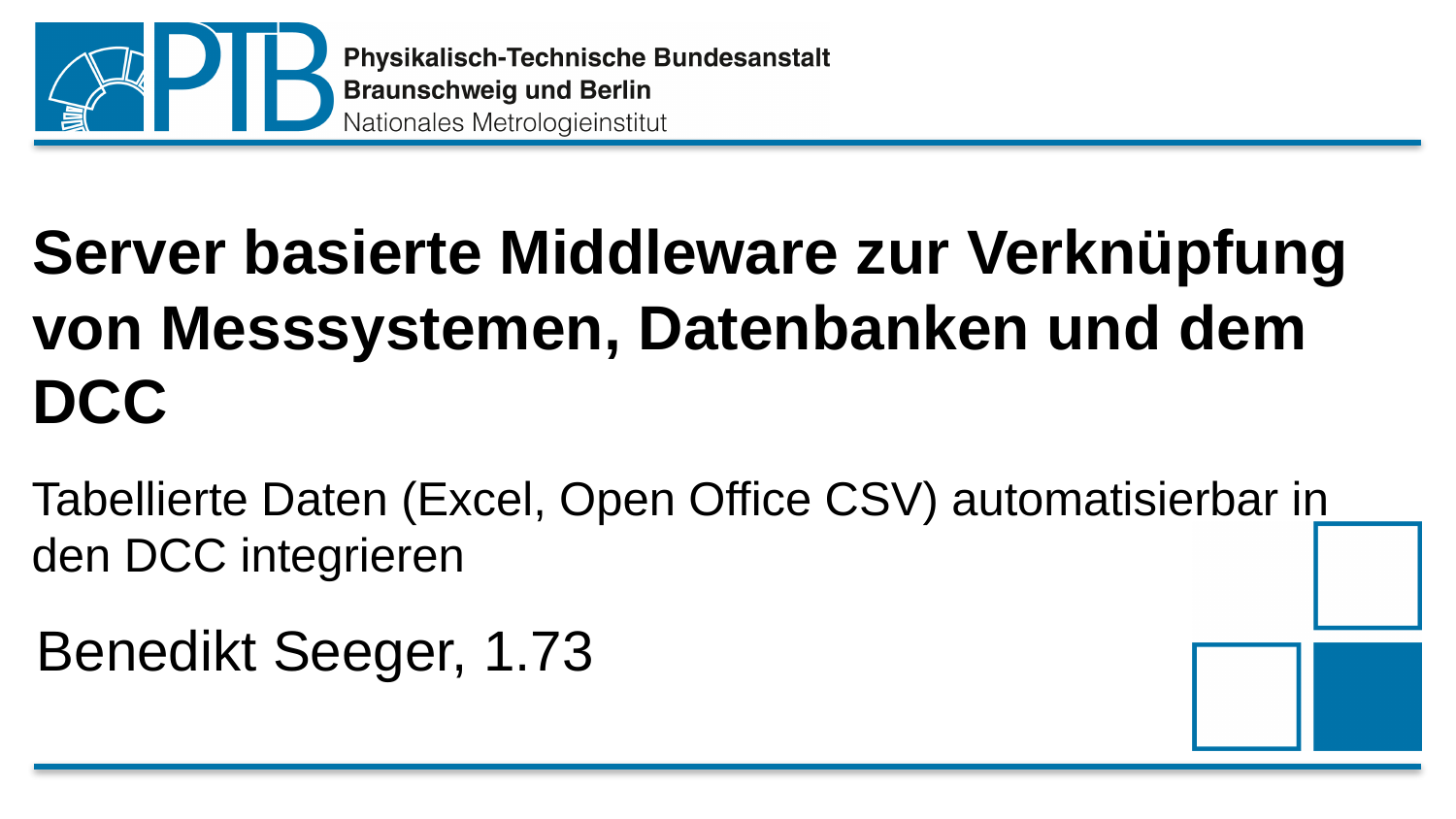

Server basierte Middleware zur Verknüpfung von Messsystemen, Datenbanken und dem DCC
Tabellierte Daten (Excel, Open Office CSV) automatisierbar in den DCC integrieren
Benedikt Seeger, 1.73